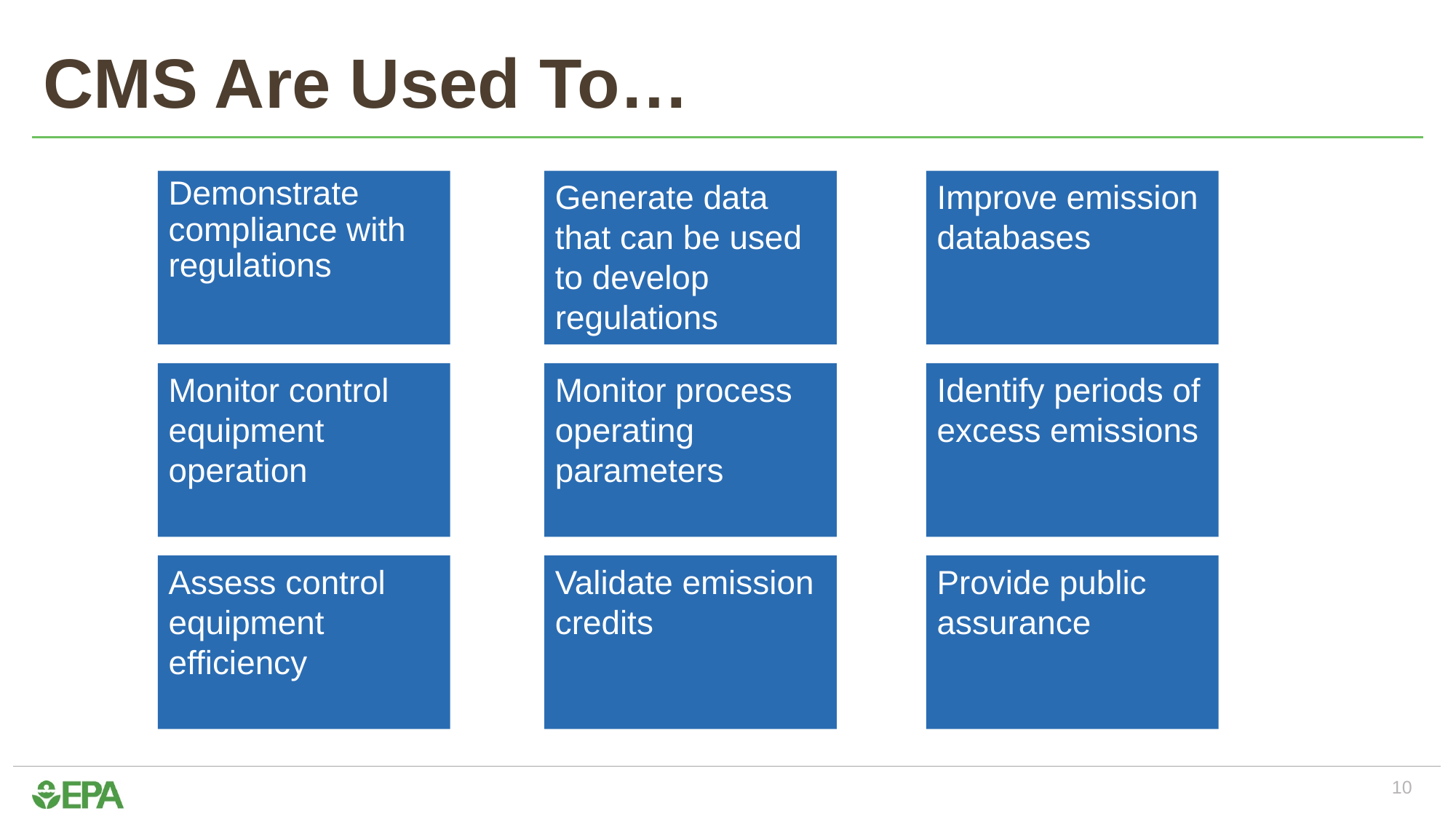

# CMS Are Used To…
Demonstrate compliance with regulations
Generate data that can be used to develop regulations
Improve emission databases
Monitor control equipment operation
Monitor process operating parameters
Identify periods of excess emissions
Assess control equipment efficiency
Validate emission credits
Provide public assurance
10